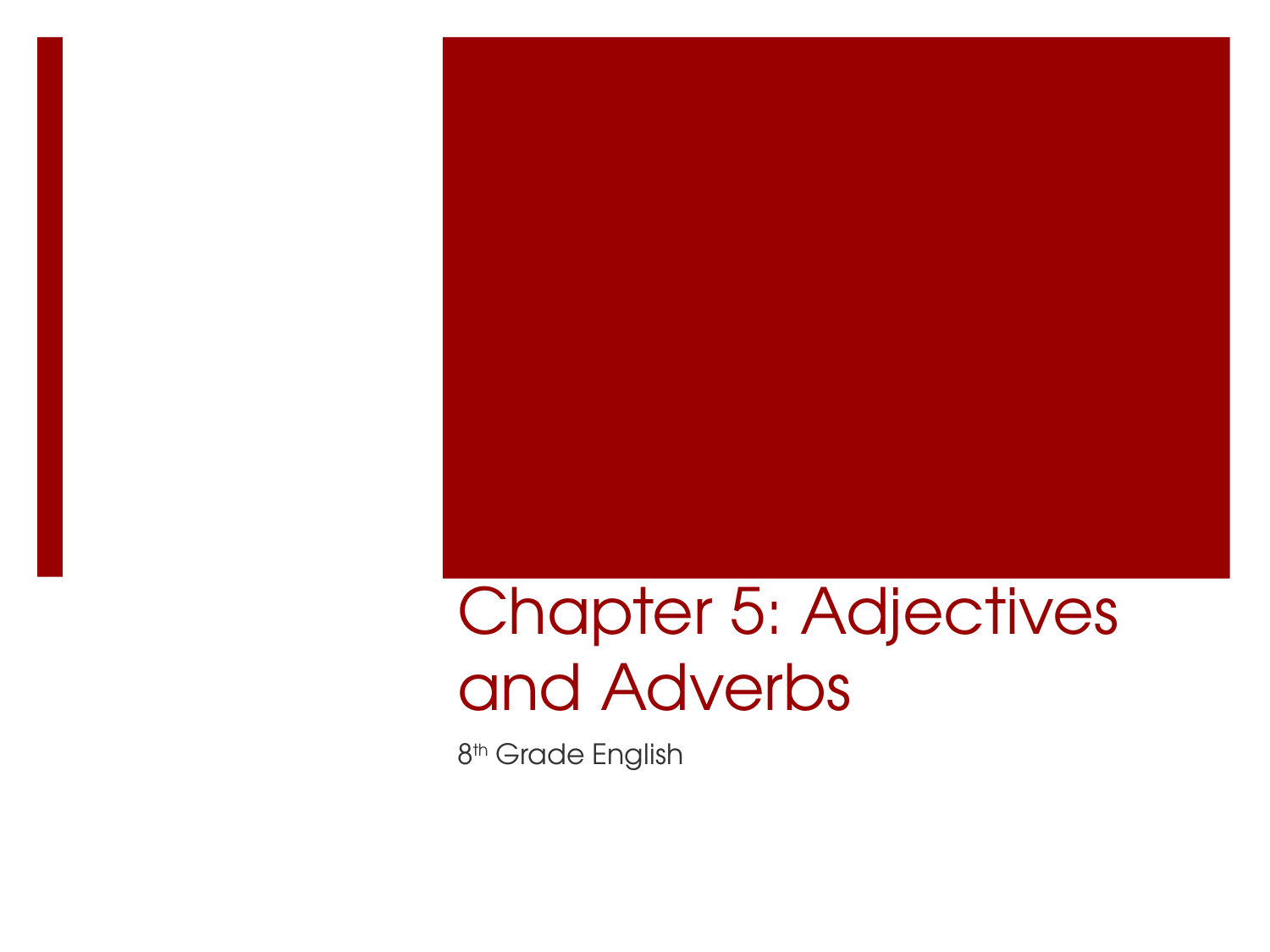

# Chapter 5: Adjectives and Adverbs
8th Grade English